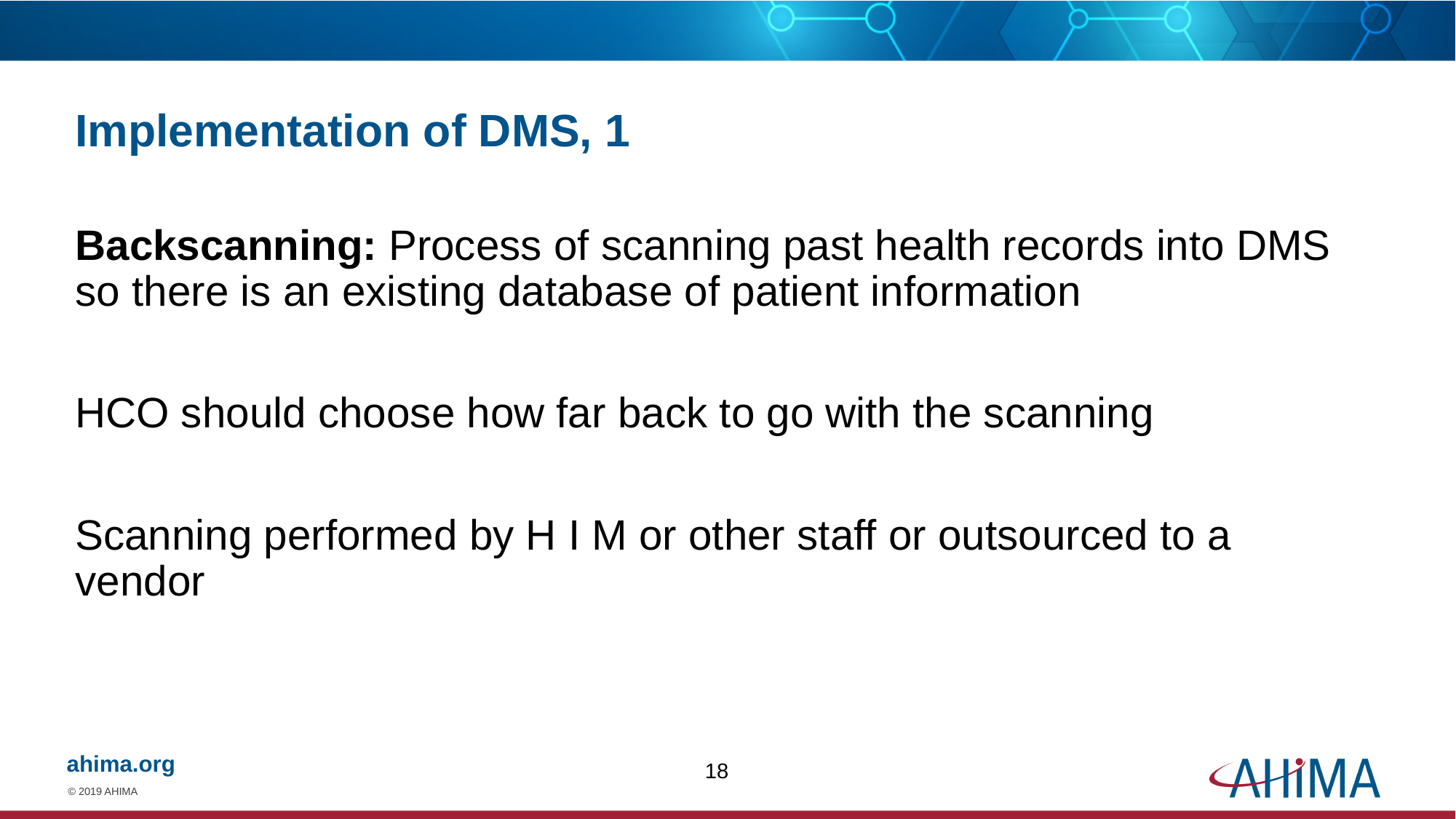

# Implementation of DMS, 1
Backscanning: Process of scanning past health records into DMS so there is an existing database of patient information

HCO should choose how far back to go with the scanning

Scanning performed by H I M or other staff or outsourced to a vendor